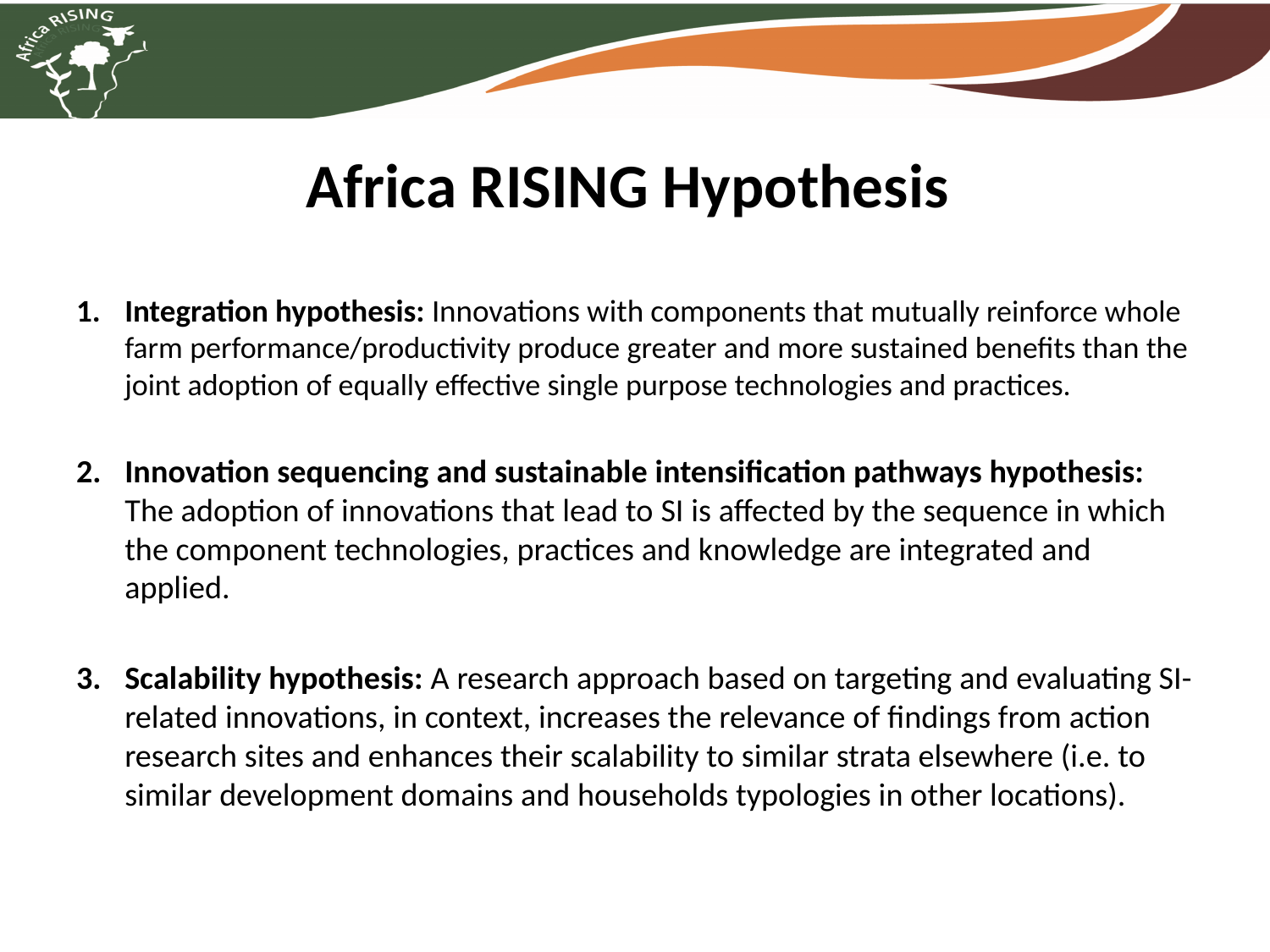

# Africa RISING Hypothesis

Integration hypothesis: Innovations with components that mutually reinforce whole farm performance/productivity produce greater and more sustained benefits than the joint adoption of equally effective single purpose technologies and practices.

Innovation sequencing and sustainable intensification pathways hypothesis: The adoption of innovations that lead to SI is affected by the sequence in which the component technologies, practices and knowledge are integrated and applied.

Scalability hypothesis: A research approach based on targeting and evaluating SI-related innovations, in context, increases the relevance of findings from action research sites and enhances their scalability to similar strata elsewhere (i.e. to similar development domains and households typologies in other locations).